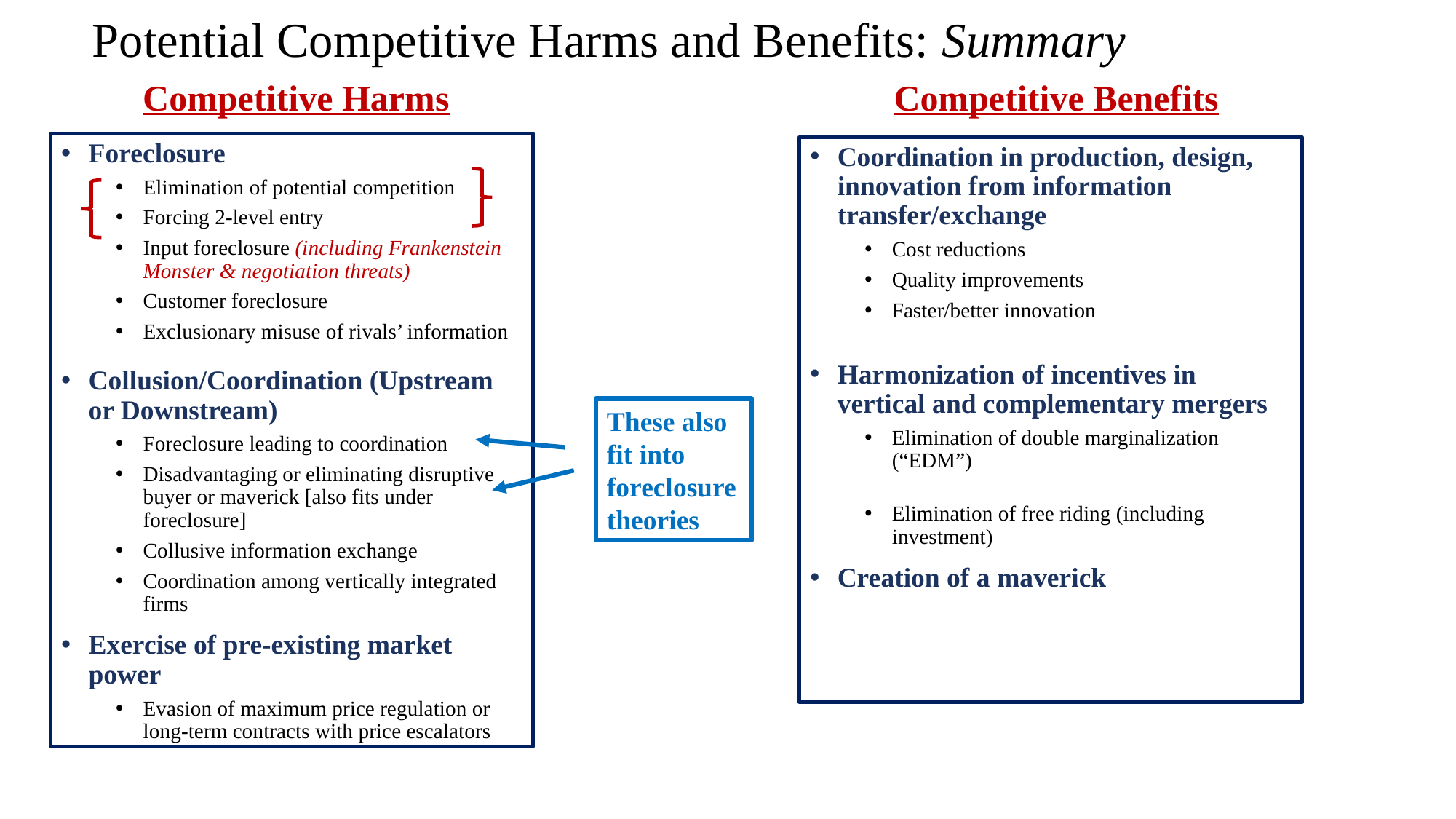

# Potential Competitive Harms and Benefits: Summary
	Competitive Harms
	Competitive Benefits
Foreclosure
Elimination of potential competition
Forcing 2-level entry
Input foreclosure (including Frankenstein Monster & negotiation threats)
Customer foreclosure
Exclusionary misuse of rivals’ information
Collusion/Coordination (Upstream or Downstream)
Foreclosure leading to coordination
Disadvantaging or eliminating disruptive buyer or maverick [also fits under foreclosure]
Collusive information exchange
Coordination among vertically integrated firms
Exercise of pre-existing market power
Evasion of maximum price regulation or long-term contracts with price escalators
Coordination in production, design, innovation from information transfer/exchange
Cost reductions
Quality improvements
Faster/better innovation
Harmonization of incentives in vertical and complementary mergers
Elimination of double marginalization (“EDM”)
Elimination of free riding (including investment)
Creation of a maverick

These also fit into foreclosure theories